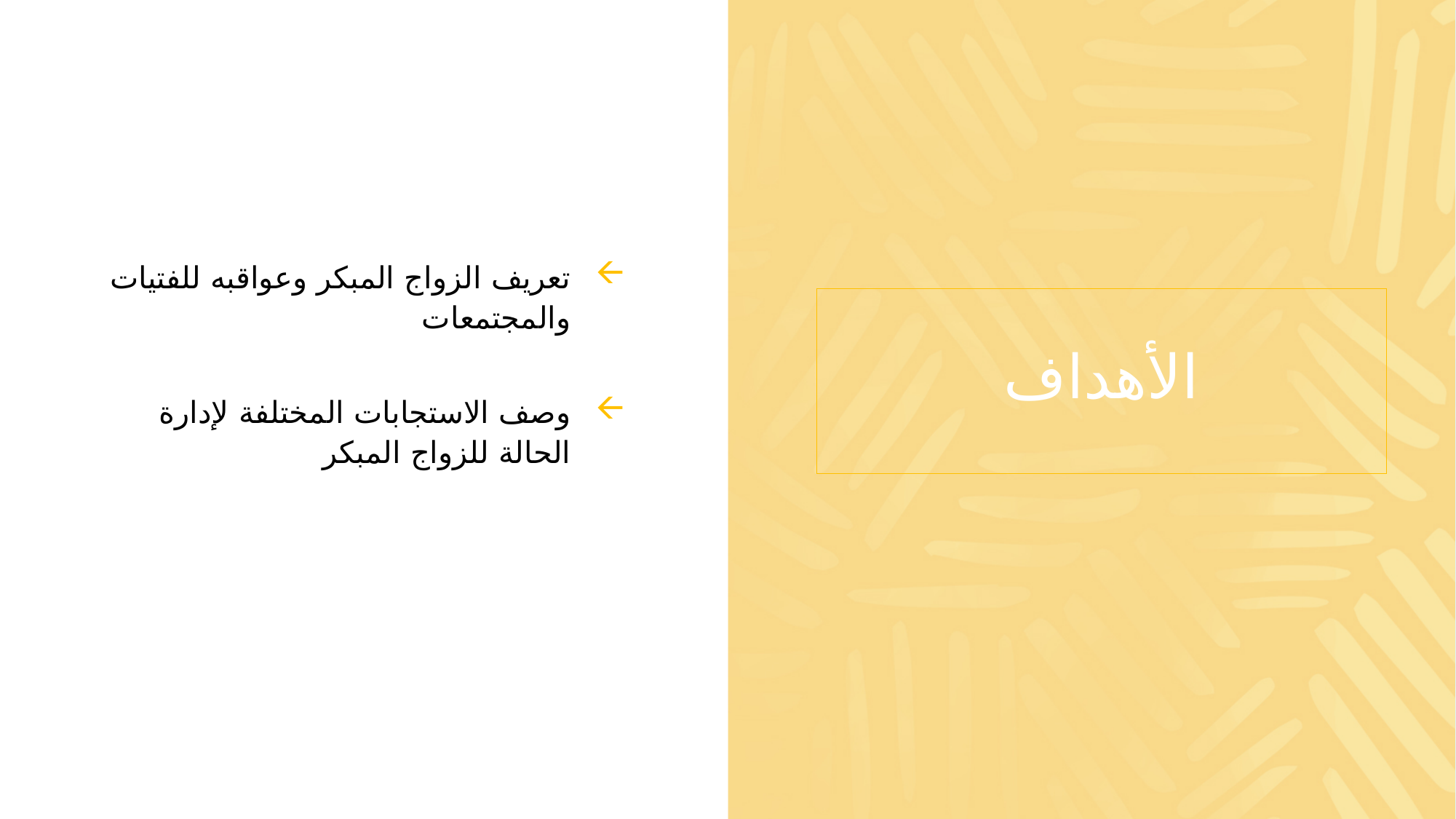

تعريف الزواج المبكر وعواقبه للفتيات والمجتمعات
وصف الاستجابات المختلفة لإدارة الحالة للزواج المبكر

# الأهداف